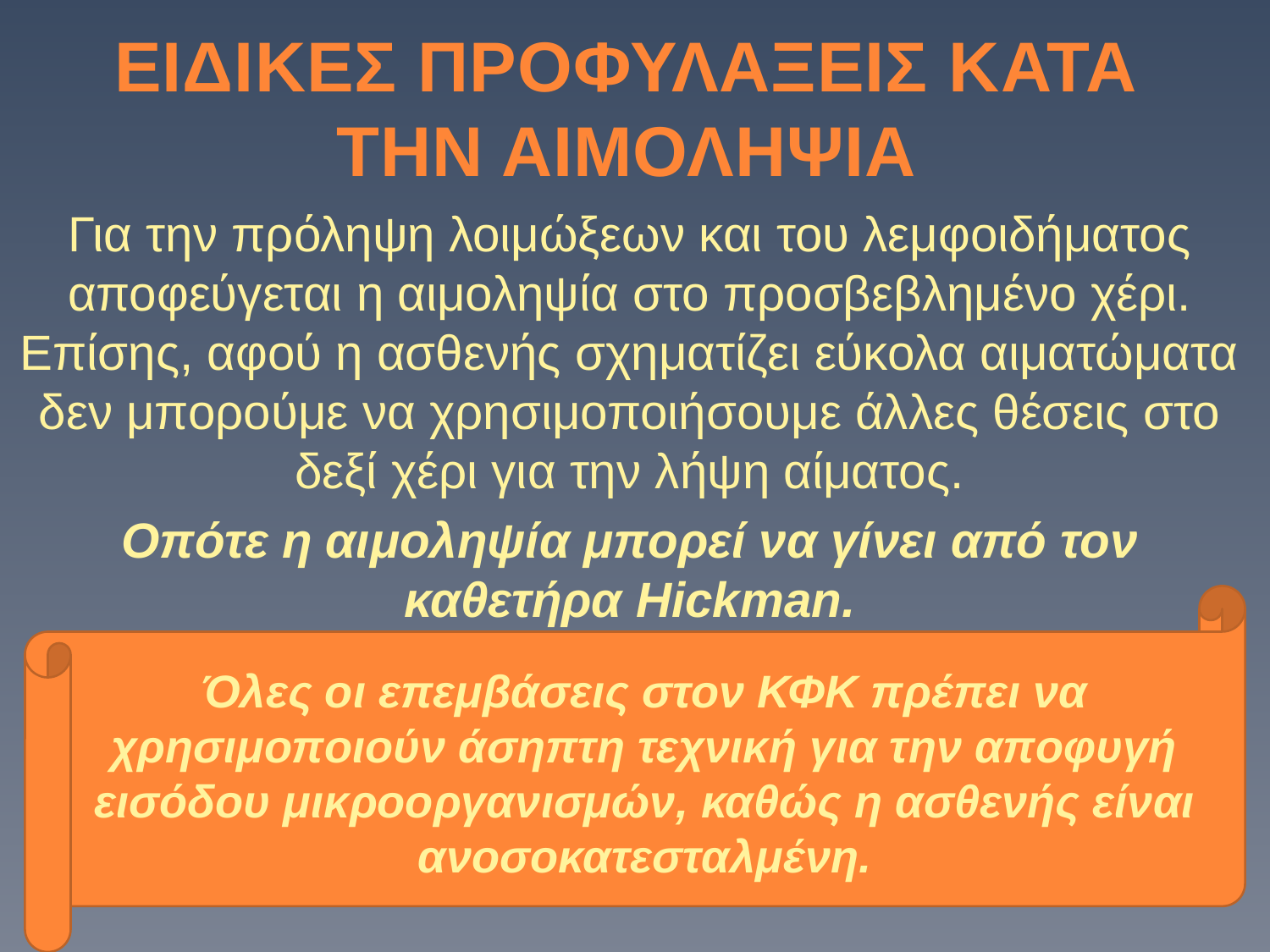

# ΕΙΔΙΚΕΣ ΠΡΟΦΥΛΑΞΕΙΣ ΚΑΤΑ ΤΗΝ ΑΙΜΟΛΗΨΙΑ
Για την πρόληψη λοιμώξεων και του λεμφοιδήματος αποφεύγεται η αιμοληψία στο προσβεβλημένο χέρι. Επίσης, αφού η ασθενής σχηματίζει εύκολα αιματώματα δεν μπορούμε να χρησιμοποιήσουμε άλλες θέσεις στο δεξί χέρι για την λήψη αίματος.
Οπότε η αιμοληψία μπορεί να γίνει από τον καθετήρα Hickman.

Όλες οι επεμβάσεις στον ΚΦΚ πρέπει να χρησιμοποιούν άσηπτη τεχνική για την αποφυγή εισόδου μικροοργανισμών, καθώς η ασθενής είναι ανοσοκατεσταλμένη.